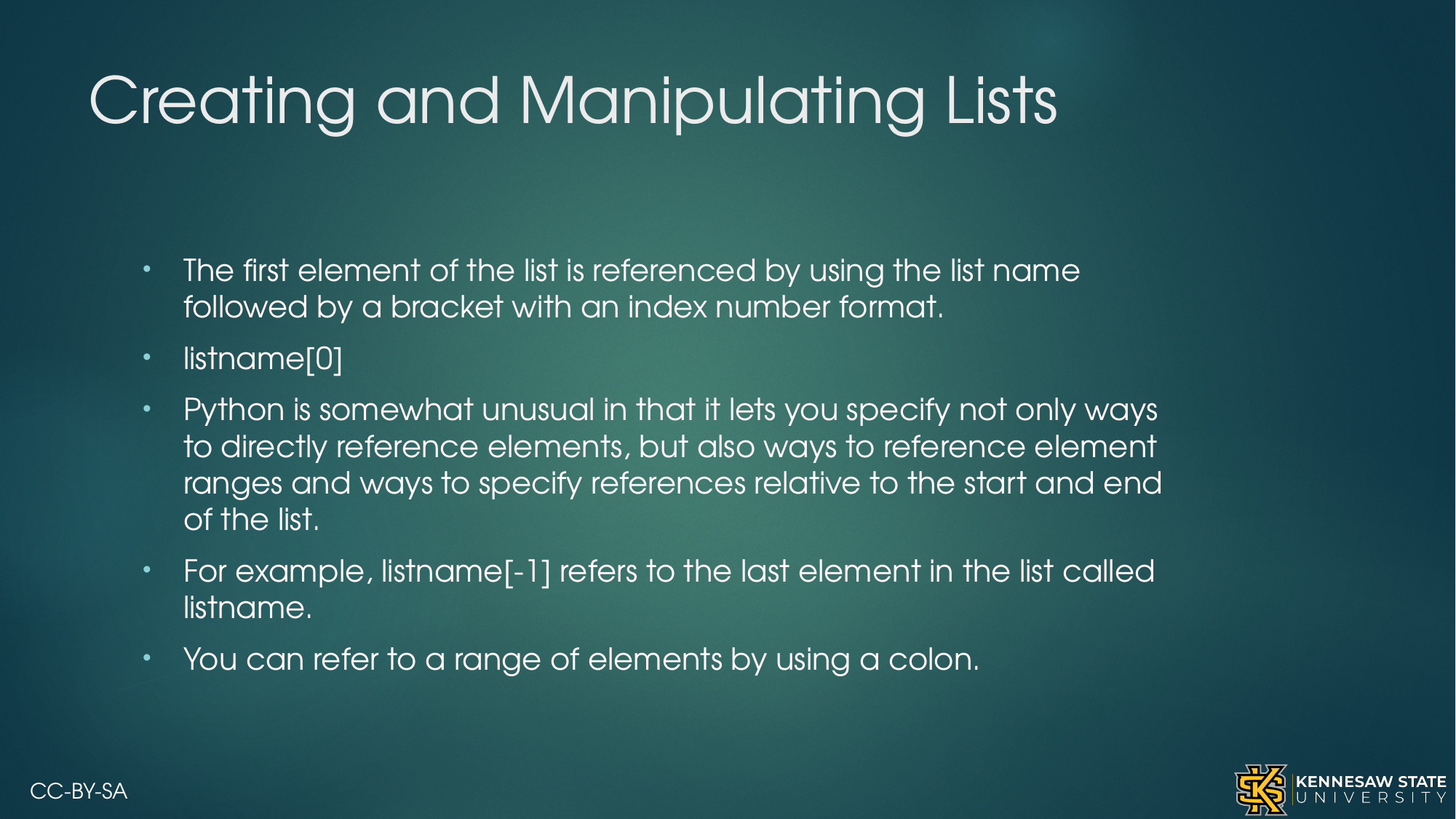

# Creating and Manipulating Lists
The first element of the list is referenced by using the list name followed by a bracket with an index number format.
listname[0]
Python is somewhat unusual in that it lets you specify not only ways to directly reference elements, but also ways to reference element ranges and ways to specify references relative to the start and end of the list.
For example, listname[-1] refers to the last element in the list called listname.
You can refer to a range of elements by using a colon.